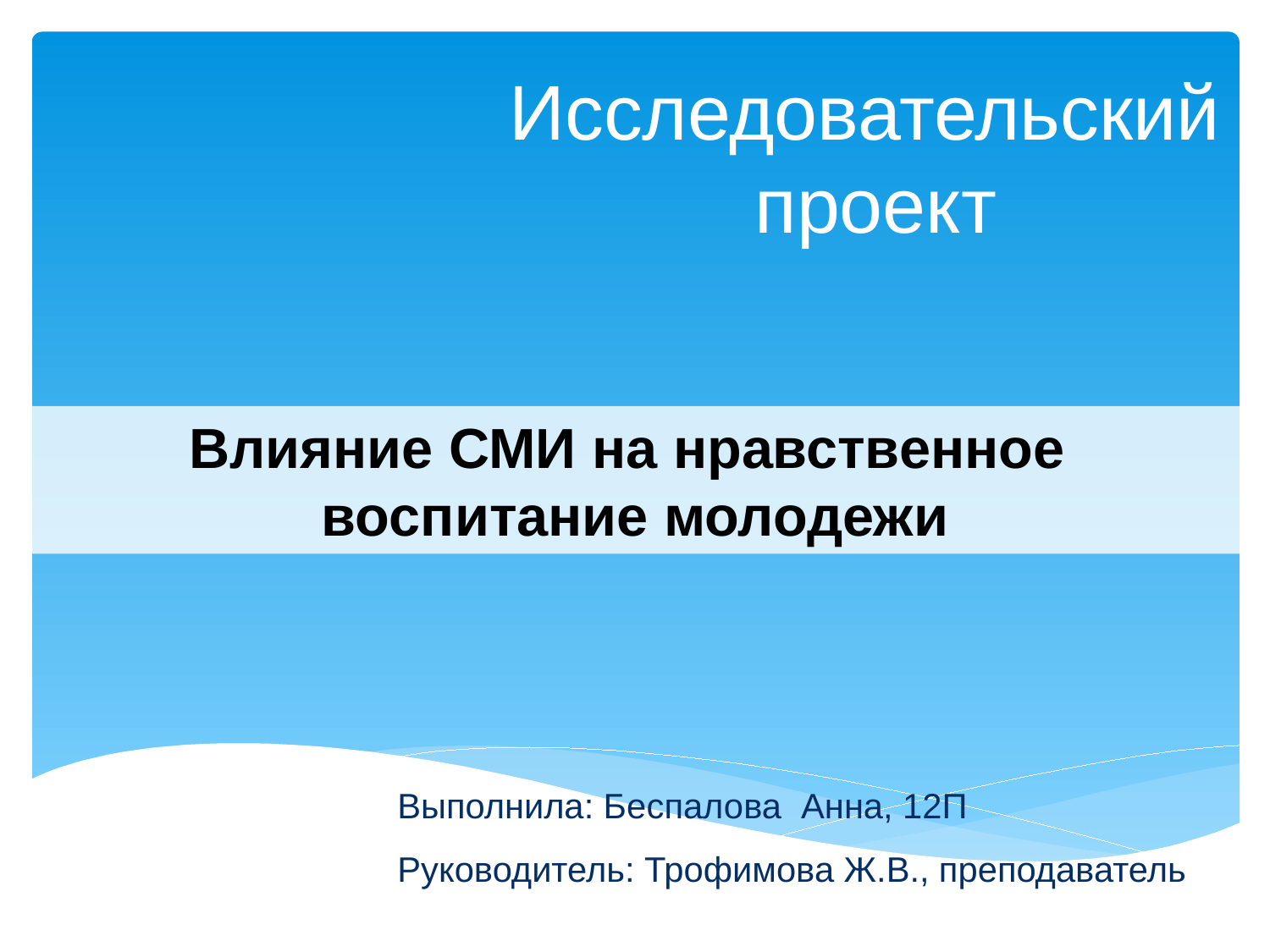

Исследовательский
 проект
Влияние СМИ на нравственное
воспитание молодежи
Выполнила: Беспалова  Анна, 12П
Руководитель: Трофимова Ж.В., преподаватель